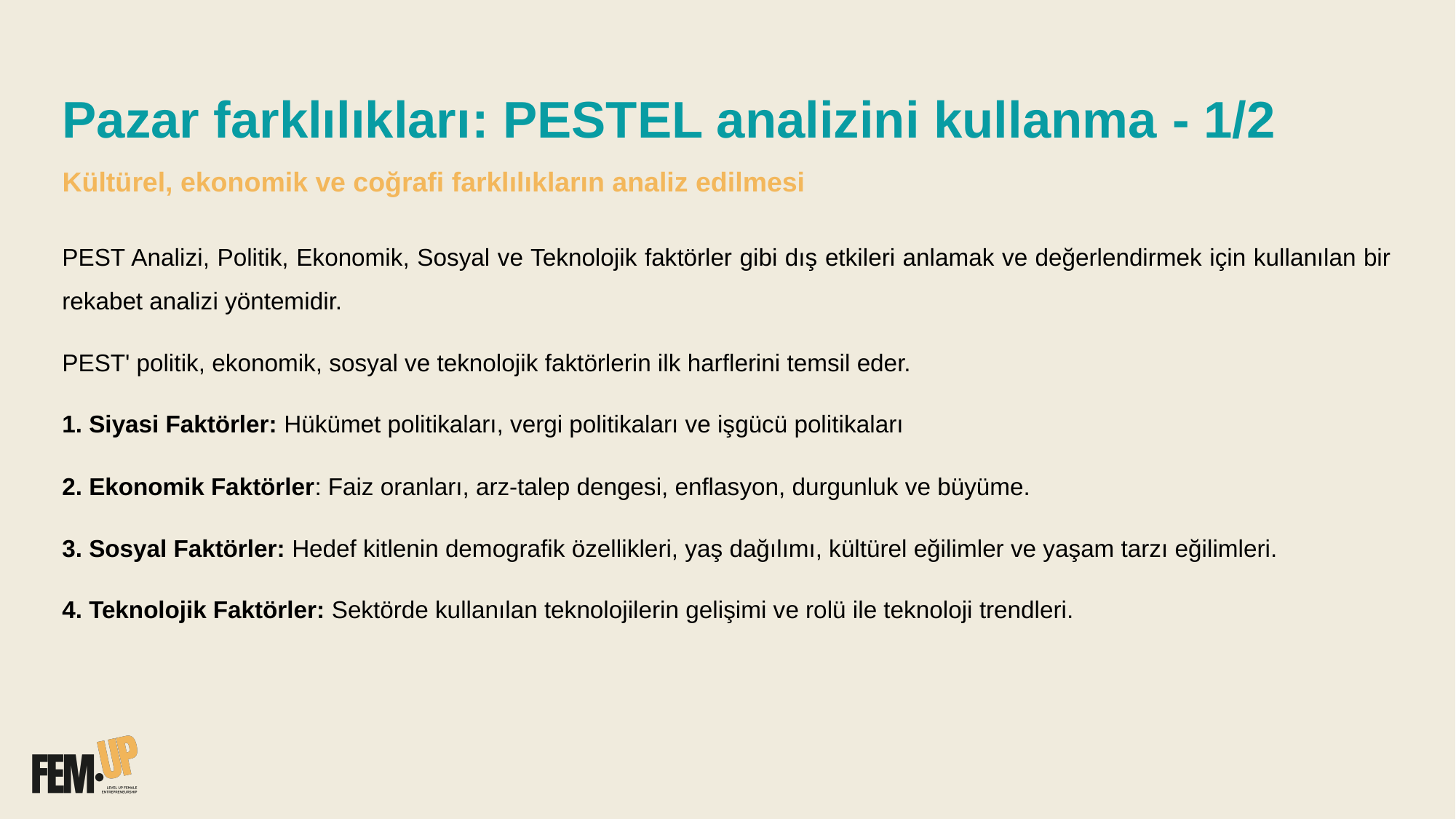

Pazar farklılıkları: PESTEL analizini kullanma - 1/2
Kültürel, ekonomik ve coğrafi farklılıkların analiz edilmesi
PEST Analizi, Politik, Ekonomik, Sosyal ve Teknolojik faktörler gibi dış etkileri anlamak ve değerlendirmek için kullanılan bir rekabet analizi yöntemidir.
PEST' politik, ekonomik, sosyal ve teknolojik faktörlerin ilk harflerini temsil eder.
1. Siyasi Faktörler: Hükümet politikaları, vergi politikaları ve işgücü politikaları
2. Ekonomik Faktörler: Faiz oranları, arz-talep dengesi, enflasyon, durgunluk ve büyüme.
3. Sosyal Faktörler: Hedef kitlenin demografik özellikleri, yaş dağılımı, kültürel eğilimler ve yaşam tarzı eğilimleri.
4. Teknolojik Faktörler: Sektörde kullanılan teknolojilerin gelişimi ve rolü ile teknoloji trendleri.